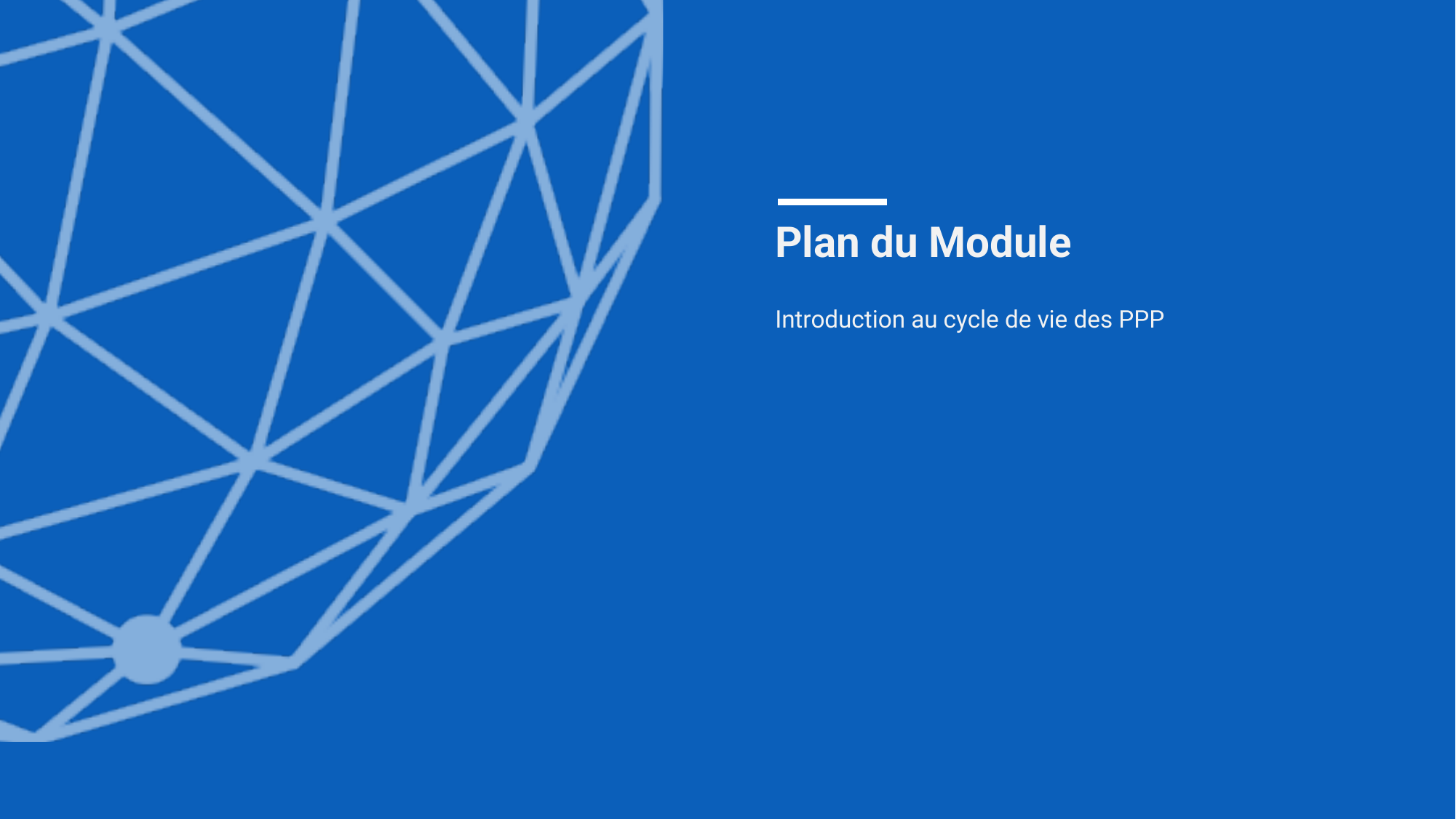

# Plan du Module
Introduction au cycle de vie des PPP